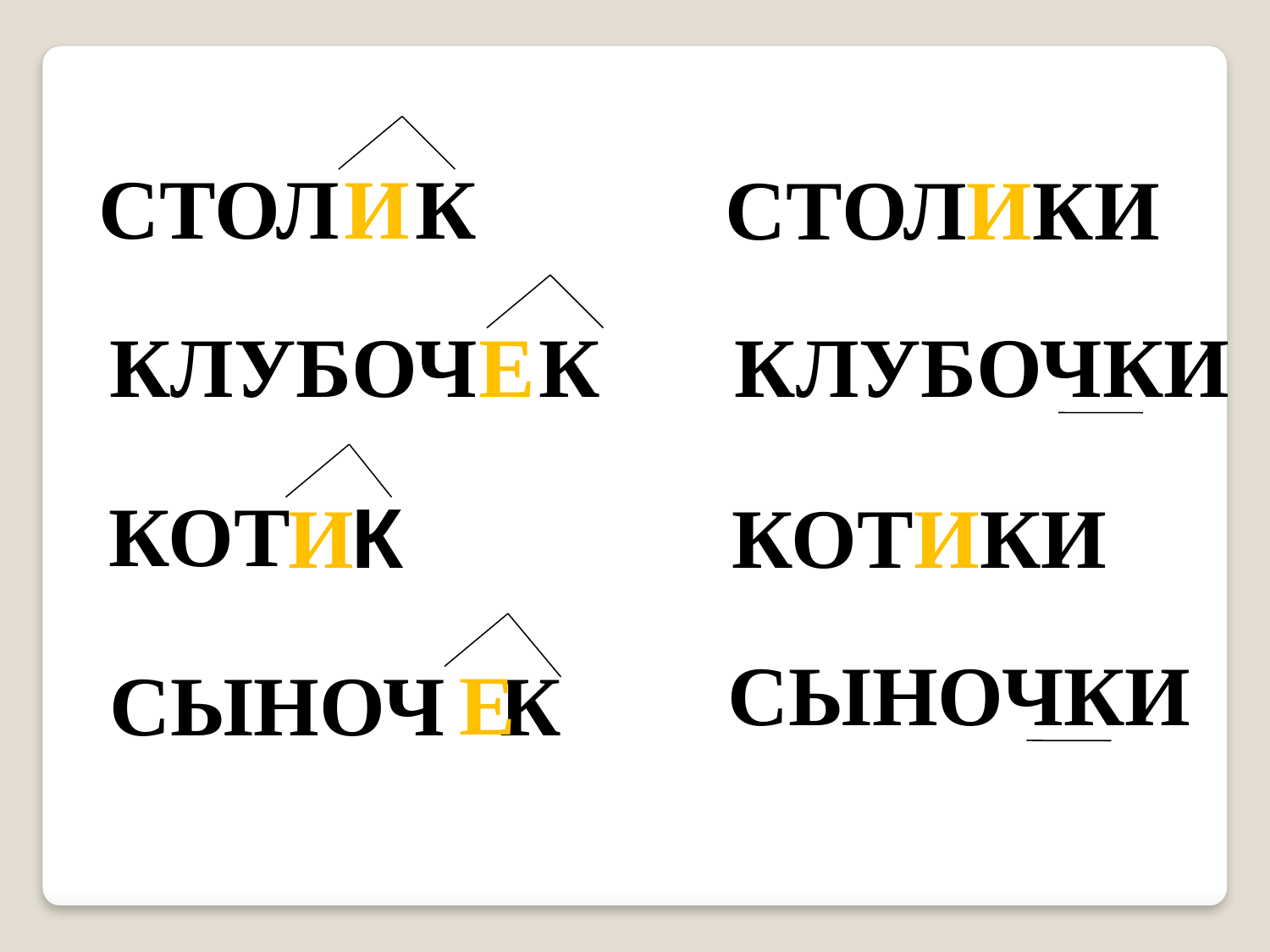

СТОЛ
И
К
СТОЛИКИ
КЛУБОЧ
Е
К
КЛУБОЧКИ
КОТ
И
К
КОТИКИ
СЫНОЧКИ
Е
СЫНОЧ
К